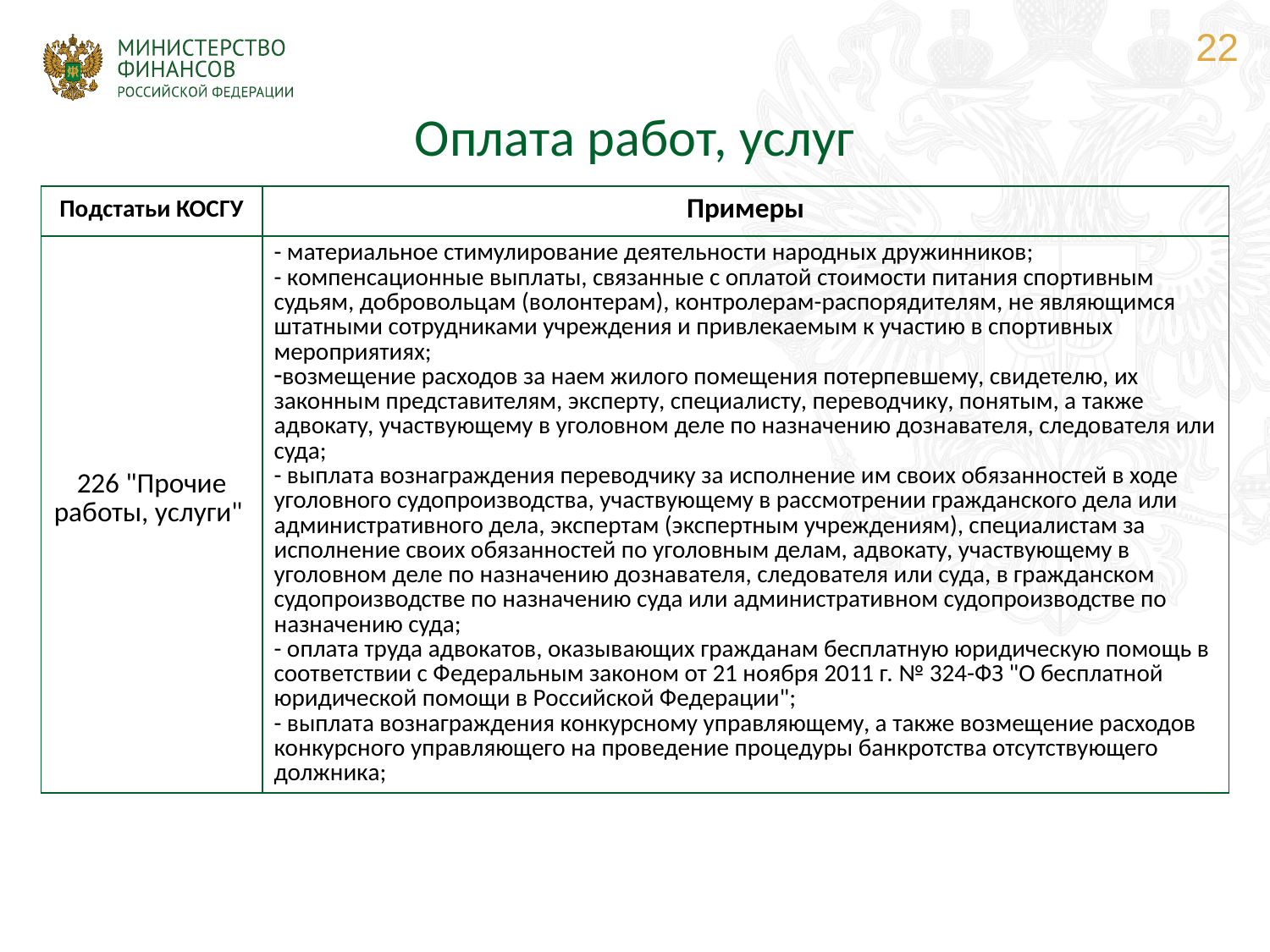

22
# Оплата работ, услуг
| Подстатьи КОСГУ | Примеры |
| --- | --- |
| 226 "Прочие работы, услуги" | - материальное стимулирование деятельности народных дружинников; - компенсационные выплаты, связанные с оплатой стоимости питания спортивным судьям, добровольцам (волонтерам), контролерам-распорядителям, не являющимся штатными сотрудниками учреждения и привлекаемым к участию в спортивных мероприятиях; возмещение расходов за наем жилого помещения потерпевшему, свидетелю, их законным представителям, эксперту, специалисту, переводчику, понятым, а также адвокату, участвующему в уголовном деле по назначению дознавателя, следователя или суда; - выплата вознаграждения переводчику за исполнение им своих обязанностей в ходе уголовного судопроизводства, участвующему в рассмотрении гражданского дела или административного дела, экспертам (экспертным учреждениям), специалистам за исполнение своих обязанностей по уголовным делам, адвокату, участвующему в уголовном деле по назначению дознавателя, следователя или суда, в гражданском судопроизводстве по назначению суда или административном судопроизводстве по назначению суда; - оплата труда адвокатов, оказывающих гражданам бесплатную юридическую помощь в соответствии с Федеральным законом от 21 ноября 2011 г. № 324-ФЗ "О бесплатной юридической помощи в Российской Федерации"; - выплата вознаграждения конкурсному управляющему, а также возмещение расходов конкурсного управляющего на проведение процедуры банкротства отсутствующего должника; |